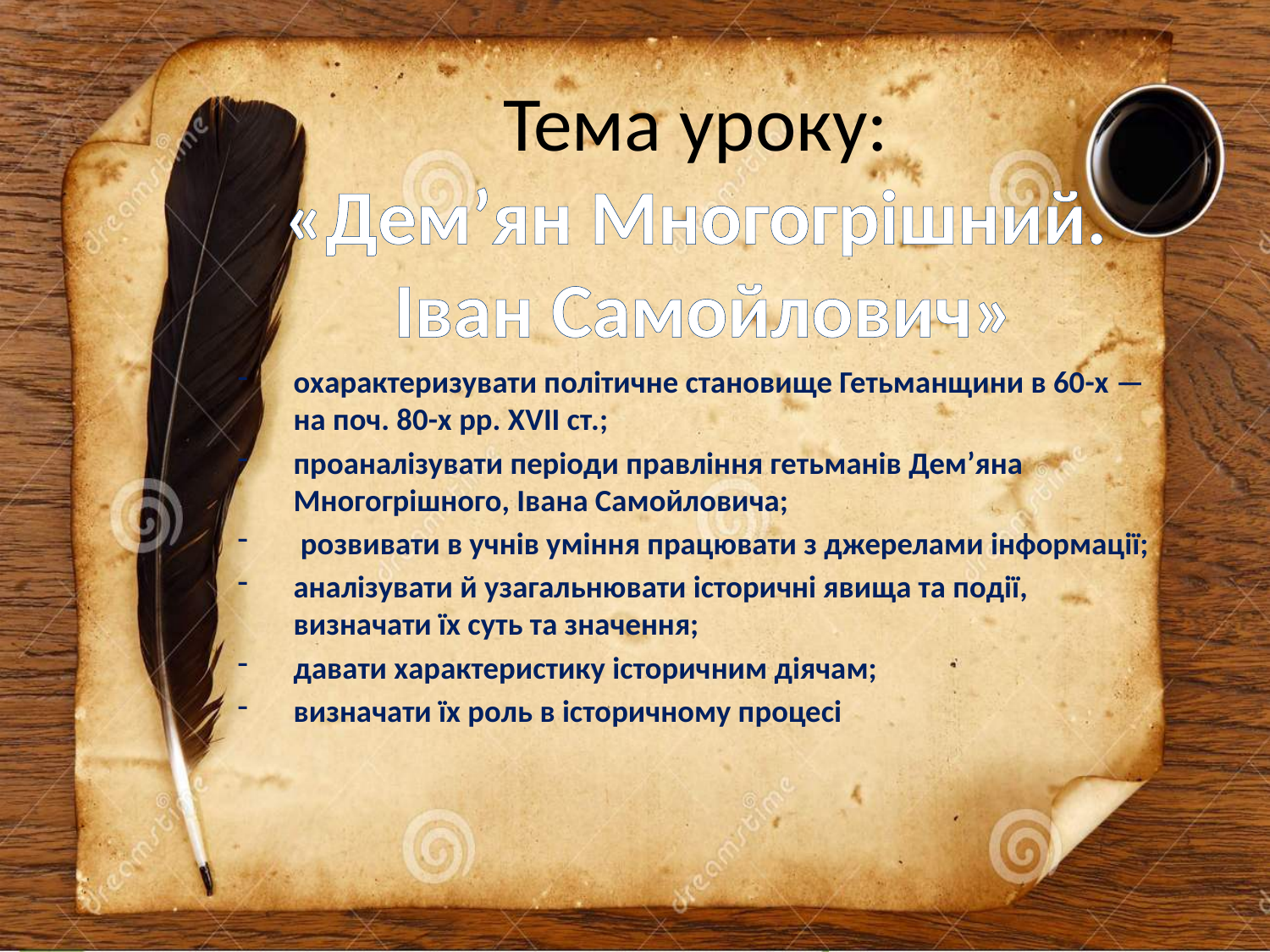

# Тема уроку: «Дем’ян Многогрішний. Іван Самойлович»
охарактеризувати політичне становище Гетьманщини в 60-х — на поч. 80-х рр. ХVІІ ст.;
проаналізувати періоди правління гетьманів Дем’яна Многогрішного, Івана Самойловича;
 розвивати в учнів уміння працювати з джерелами інформації;
аналізувати й узагальнювати історичні явища та події, визначати їх суть та значення;
давати характеристику історичним діячам;
визначати їх роль в історичному процесі